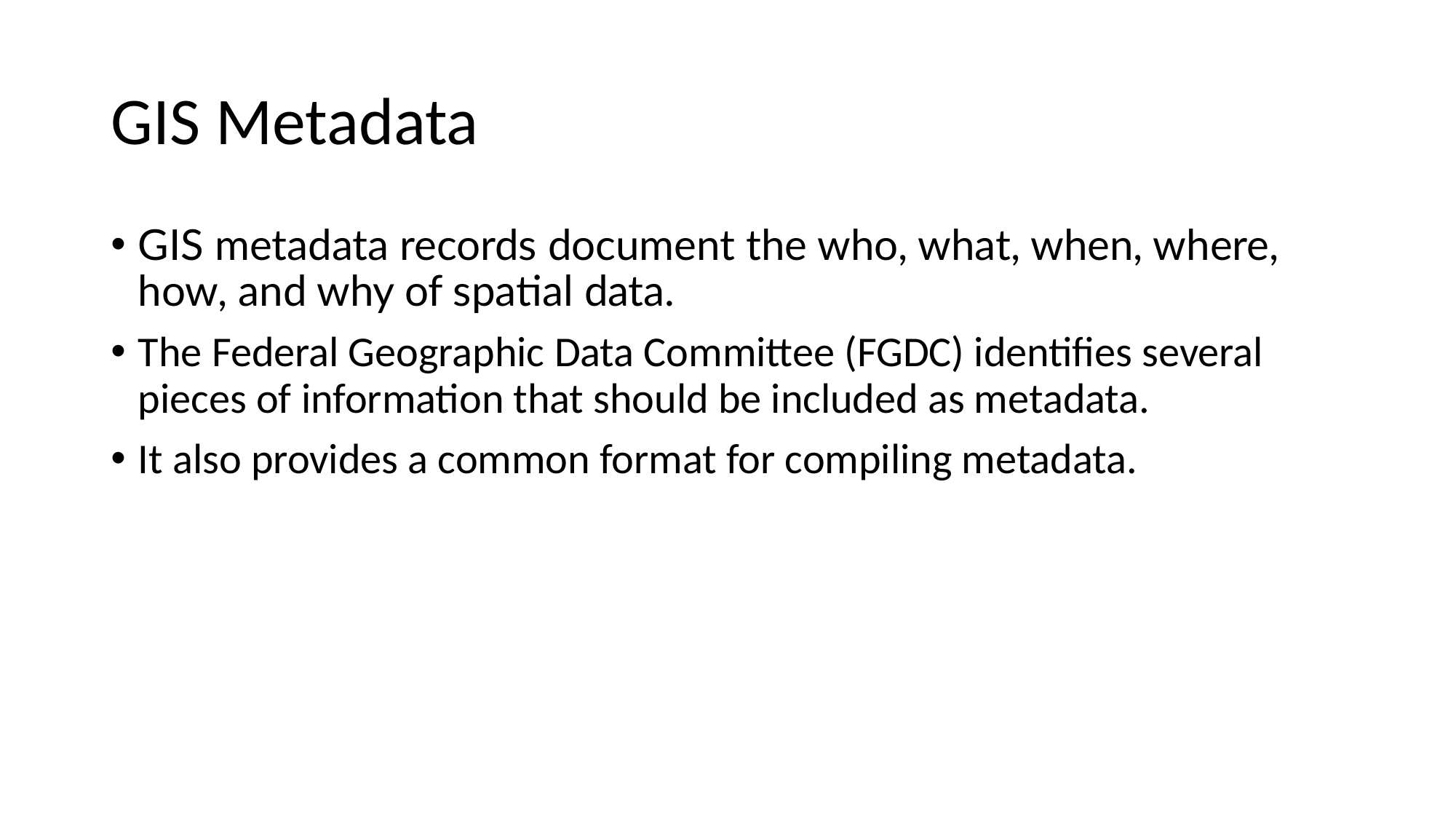

# GIS Metadata
GIS metadata records document the who, what, when, where, how, and why of spatial data.
The Federal Geographic Data Committee (FGDC) identifies several pieces of information that should be included as metadata.
It also provides a common format for compiling metadata.